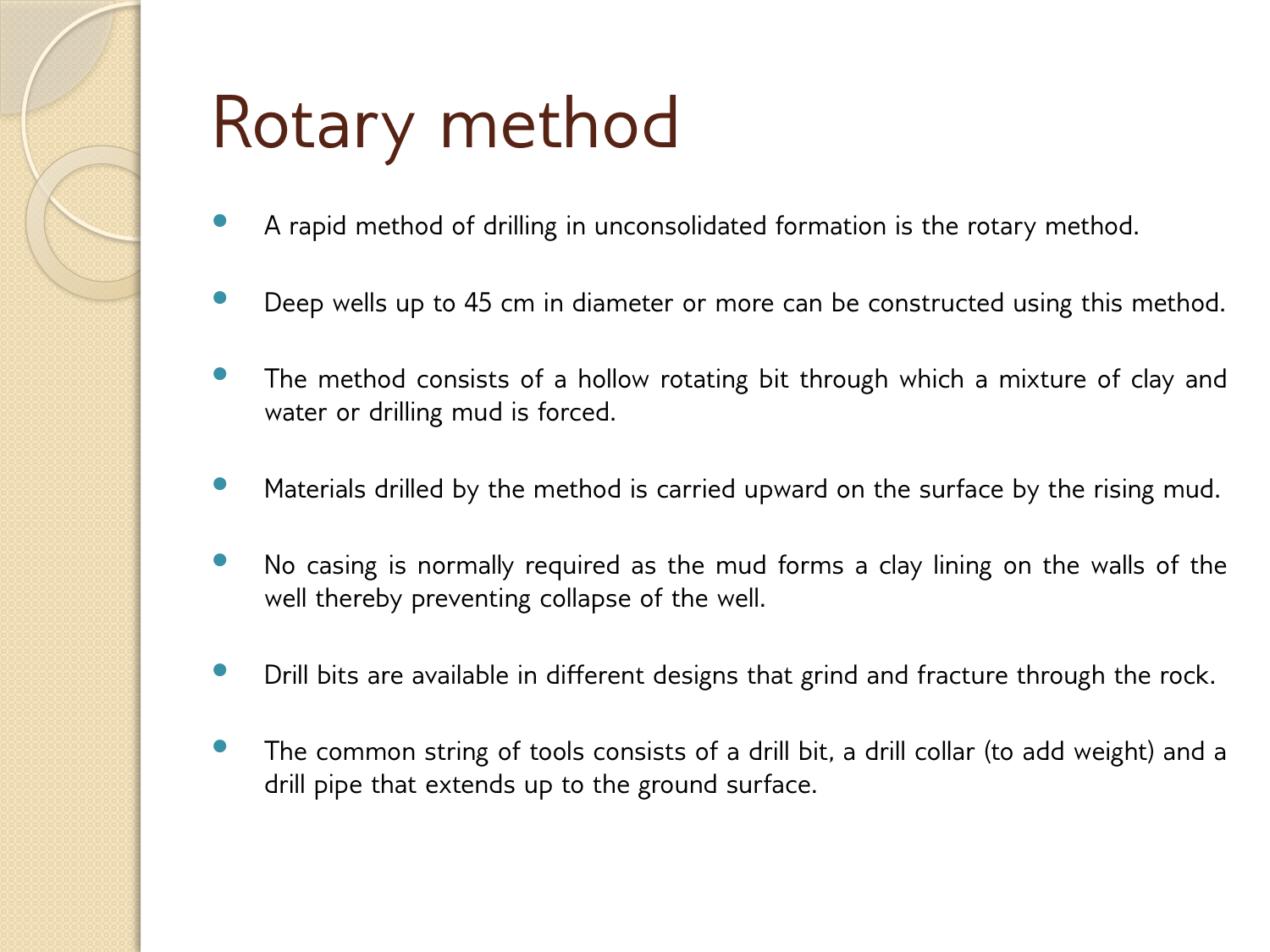

# Rotary method
A rapid method of drilling in unconsolidated formation is the rotary method.

Deep wells up to 45 cm in diameter or more can be constructed using this method.

The method consists of a hollow rotating bit through which a mixture of clay and water or drilling mud is forced.

Materials drilled by the method is carried upward on the surface by the rising mud.

No casing is normally required as the mud forms a clay lining on the walls of the well thereby preventing collapse of the well.

Drill bits are available in different designs that grind and fracture through the rock.

The common string of tools consists of a drill bit, a drill collar (to add weight) and a drill pipe that extends up to the ground surface.